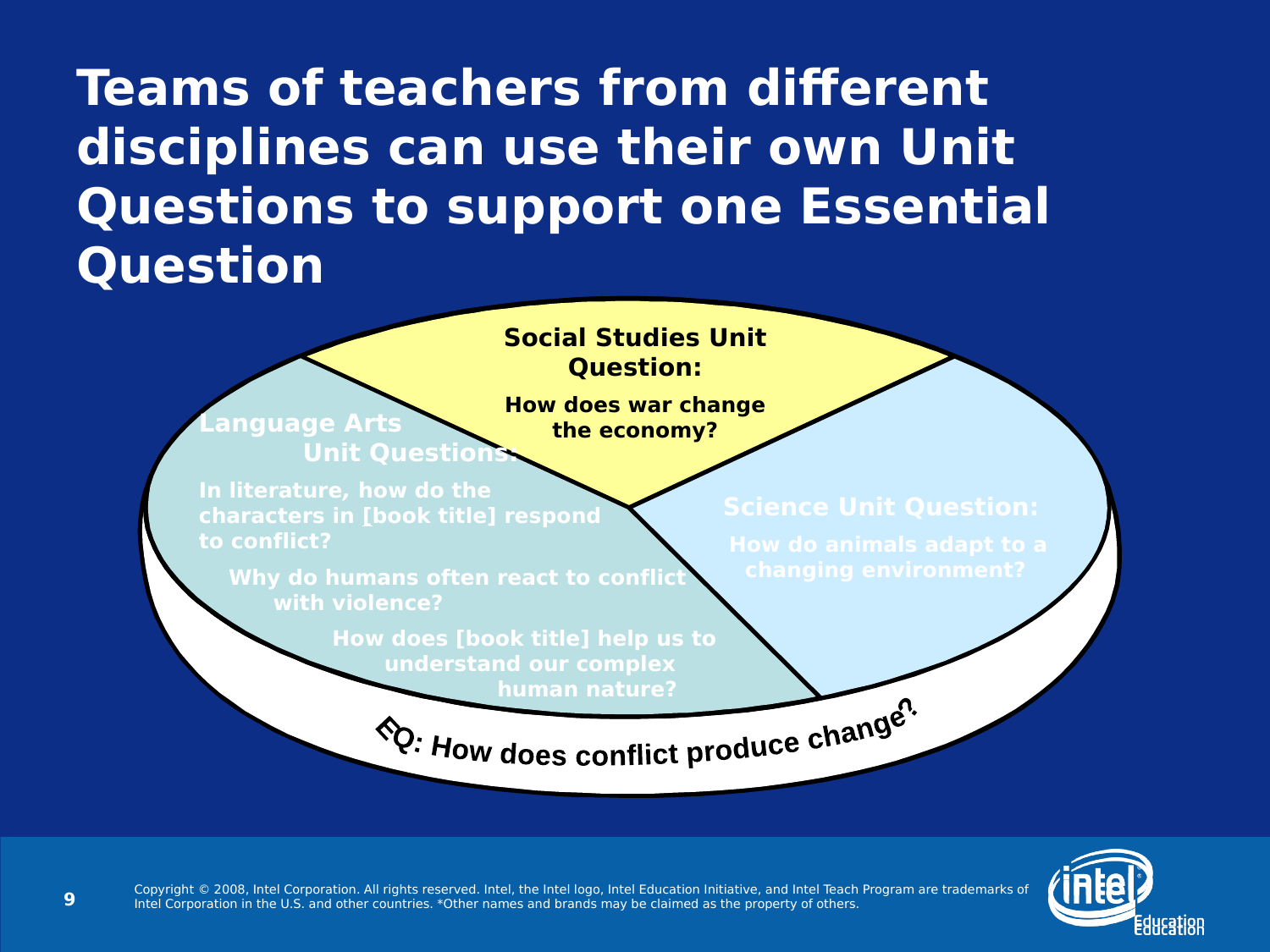

# Teams of teachers from different disciplines can use their own Unit Questions to support one Essential Question

Social Studies Unit Question:
How does war change the economy?

Language Arts                                                   Unit Questions:
In literature, how do the
characters in [book title] respond
to conflict?
    Why do humans often react to conflict
          with violence?
                  How does [book title] help us to
                         understand our complex 			      human nature?
Science Unit Question:
How do animals adapt to a changing environment?
EQ: How does conflict produce change?
9